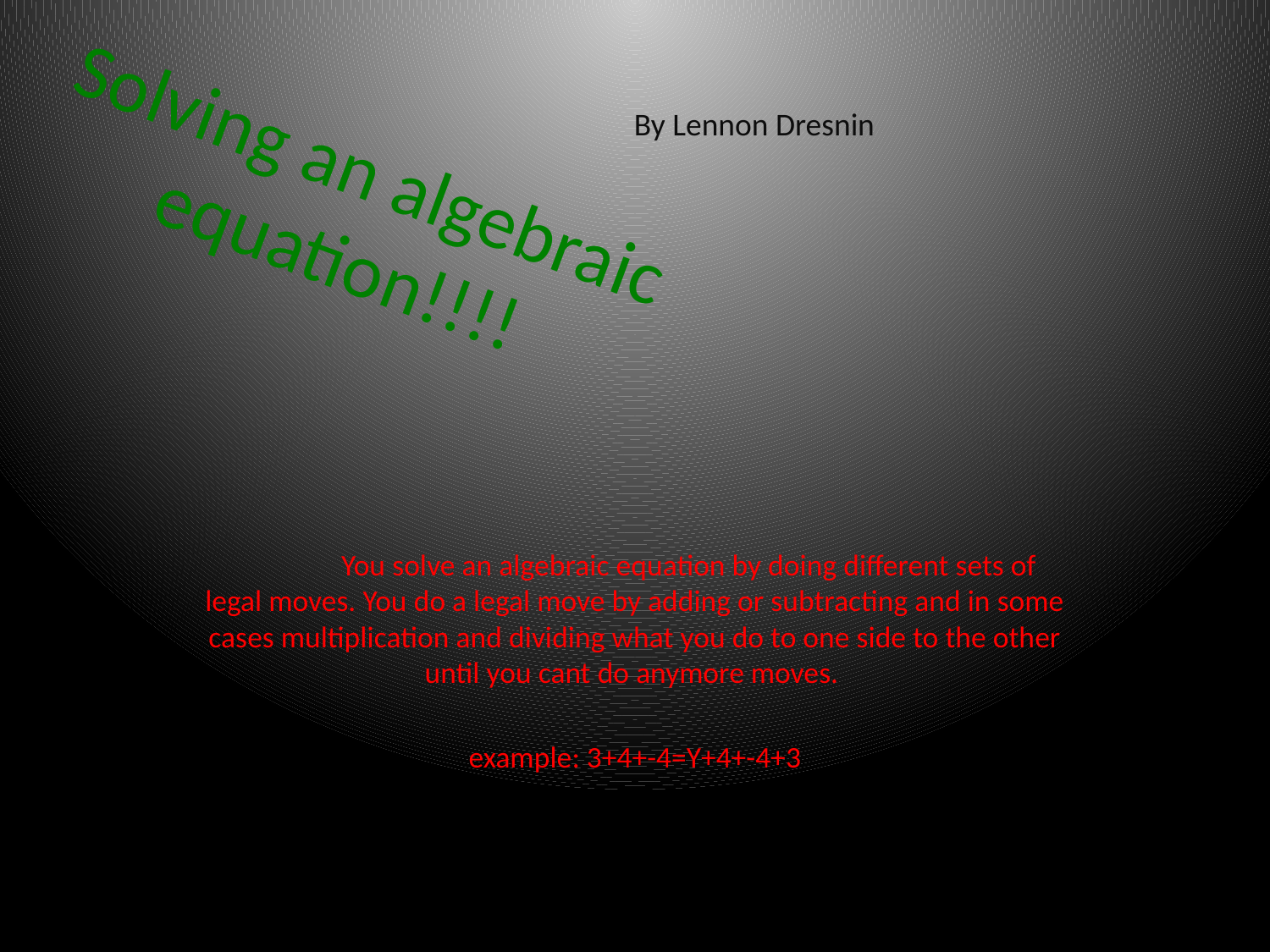

By Lennon Dresnin
# Solving an algebraic equation!!!!
	You solve an algebraic equation by doing different sets of legal moves. You do a legal move by adding or subtracting and in some cases multiplication and dividing what you do to one side to the other until you cant do anymore moves.

example: 3+4+-4=Y+4+-4+3